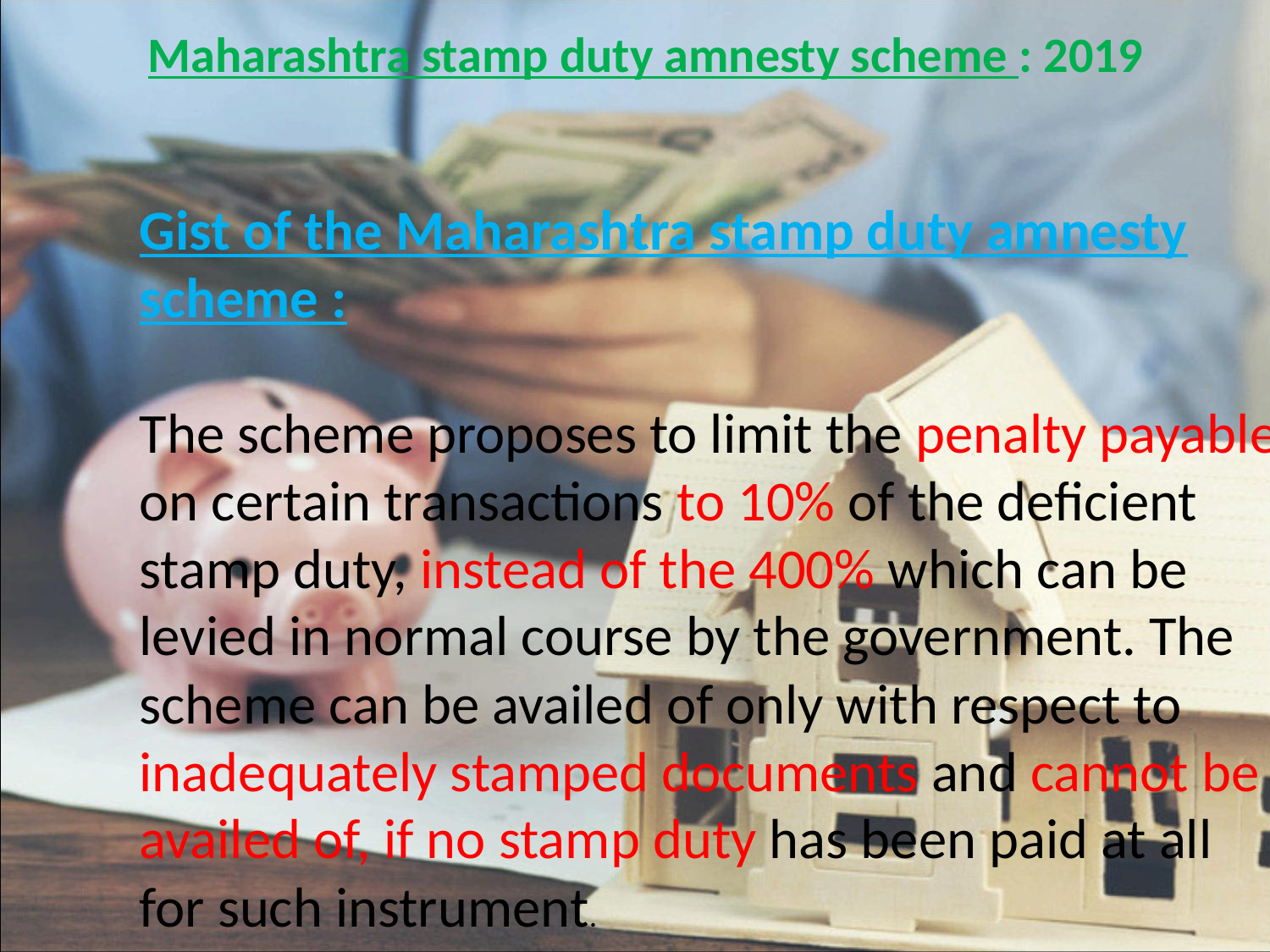

# Maharashtra stamp duty amnesty scheme : 2019
Gist of the Maharashtra stamp duty amnesty scheme :

The scheme proposes to limit the penalty payable on certain transactions to 10% of the deficient stamp duty, instead of the 400% which can be levied in normal course by the government. The scheme can be availed of only with respect to inadequately stamped documents and cannot be availed of, if no stamp duty has been paid at all for such instrument.